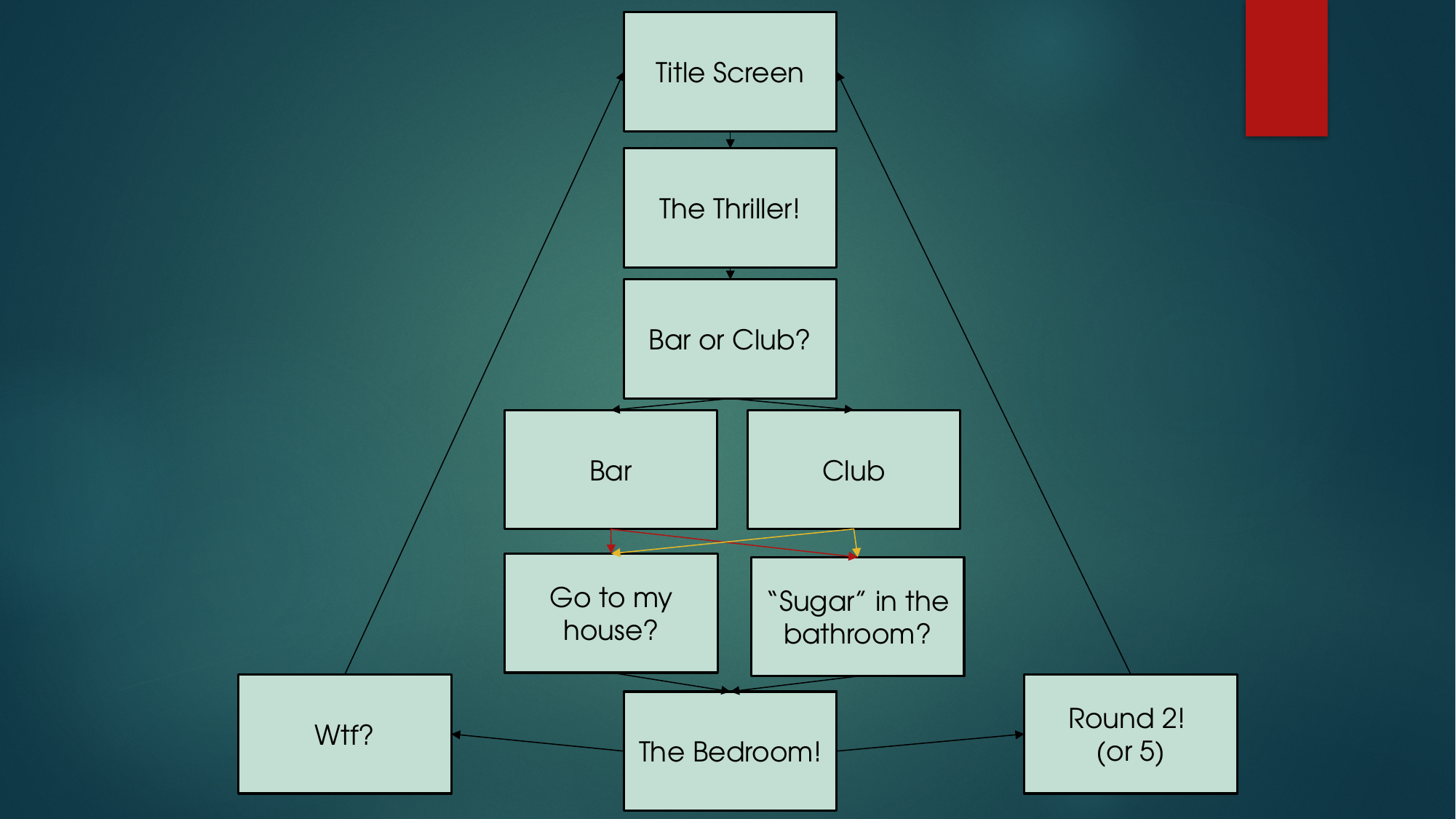

Title Screen
The Thriller!
Bar or Club?
Club
Bar
Go to my house?
“Sugar” in the bathroom?
Wtf?
Round 2!
(or 5)
The Bedroom!